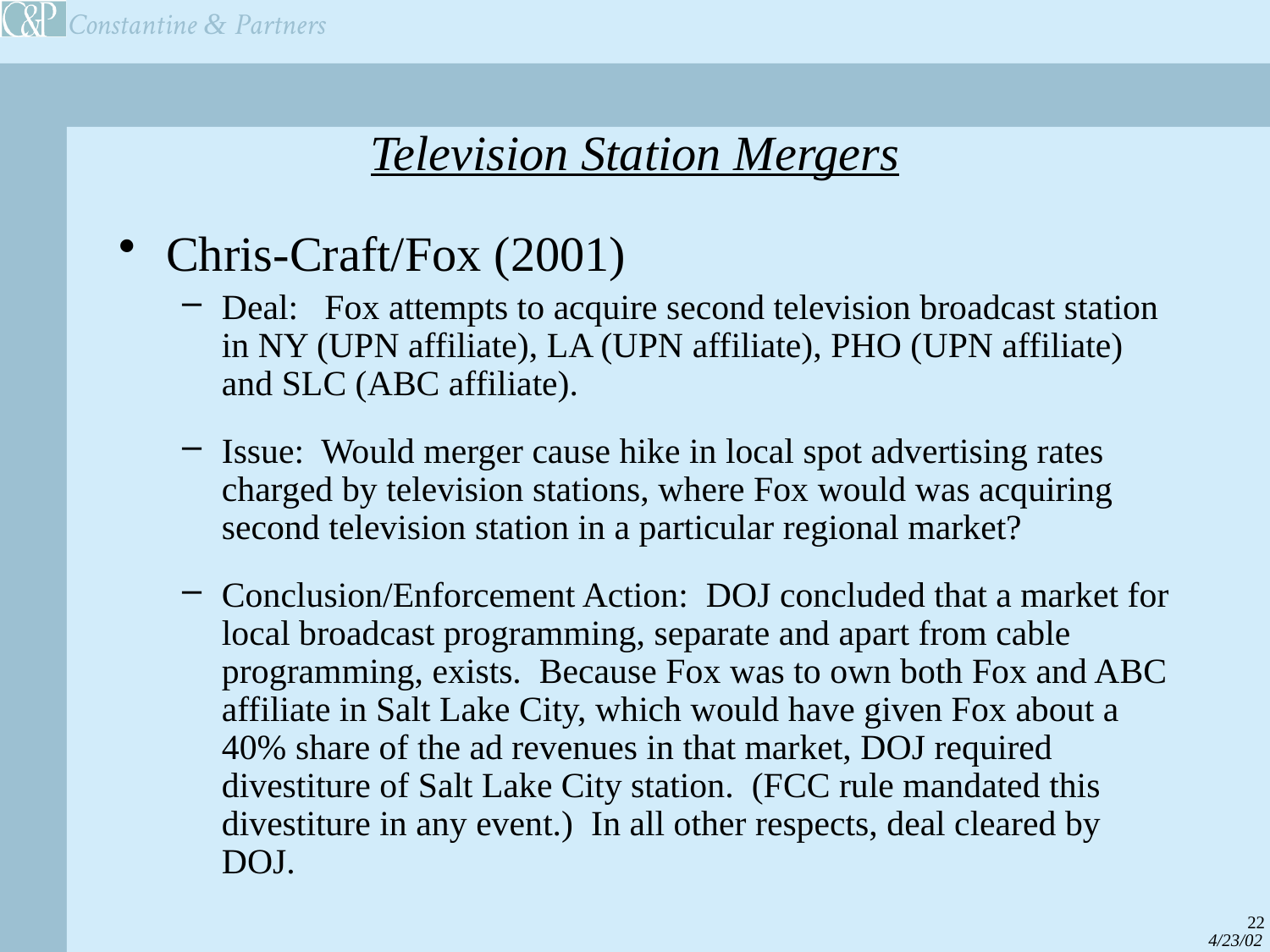

# Television Station Mergers
Chris-Craft/Fox (2001)
Deal:   Fox attempts to acquire second television broadcast station in NY (UPN affiliate), LA (UPN affiliate), PHO (UPN affiliate) and SLC (ABC affiliate).

Issue:  Would merger cause hike in local spot advertising rates charged by television stations, where Fox would was acquiring second television station in a particular regional market?

Conclusion/Enforcement Action:  DOJ concluded that a market for local broadcast programming, separate and apart from cable programming, exists.  Because Fox was to own both Fox and ABC affiliate in Salt Lake City, which would have given Fox about a 40% share of the ad revenues in that market, DOJ required divestiture of Salt Lake City station.  (FCC rule mandated this divestiture in any event.)  In all other respects, deal cleared by DOJ.